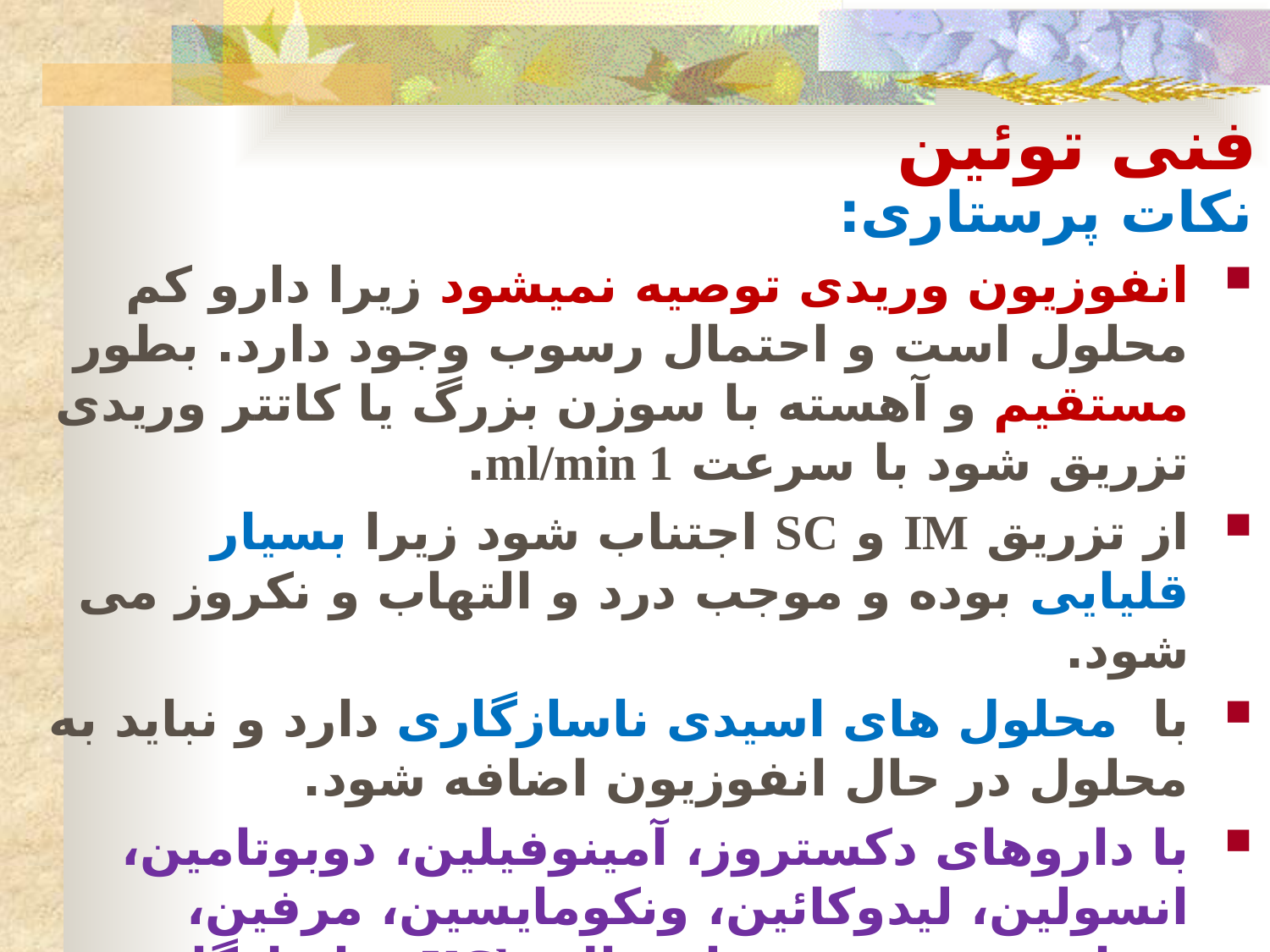

# فنی توئین
نکات پرستاری:
انفوزیون وریدی توصیه نمیشود زیرا دارو کم محلول است و احتمال رسوب وجود دارد. بطور مستقیم و آهسته با سوزن بزرگ یا کاتتر وریدی تزریق شود با سرعت ml/min 1.
از تزریق IM و SC اجتناب شود زیرا بسیار قلیایی بوده و موجب درد و التهاب و نکروز می شود.
با  محلول های اسیدی ناسازگاری دارد و نباید به محلول در حال انفوزیون اضافه شود.
با داروهای دکستروز، آمینوفیلین، دوبوتامین، انسولین، لیدوکائین، ونکومایسین، مرفین، نوراپی نفرین، فنوباربیتال وKCl   ناسازگار است.